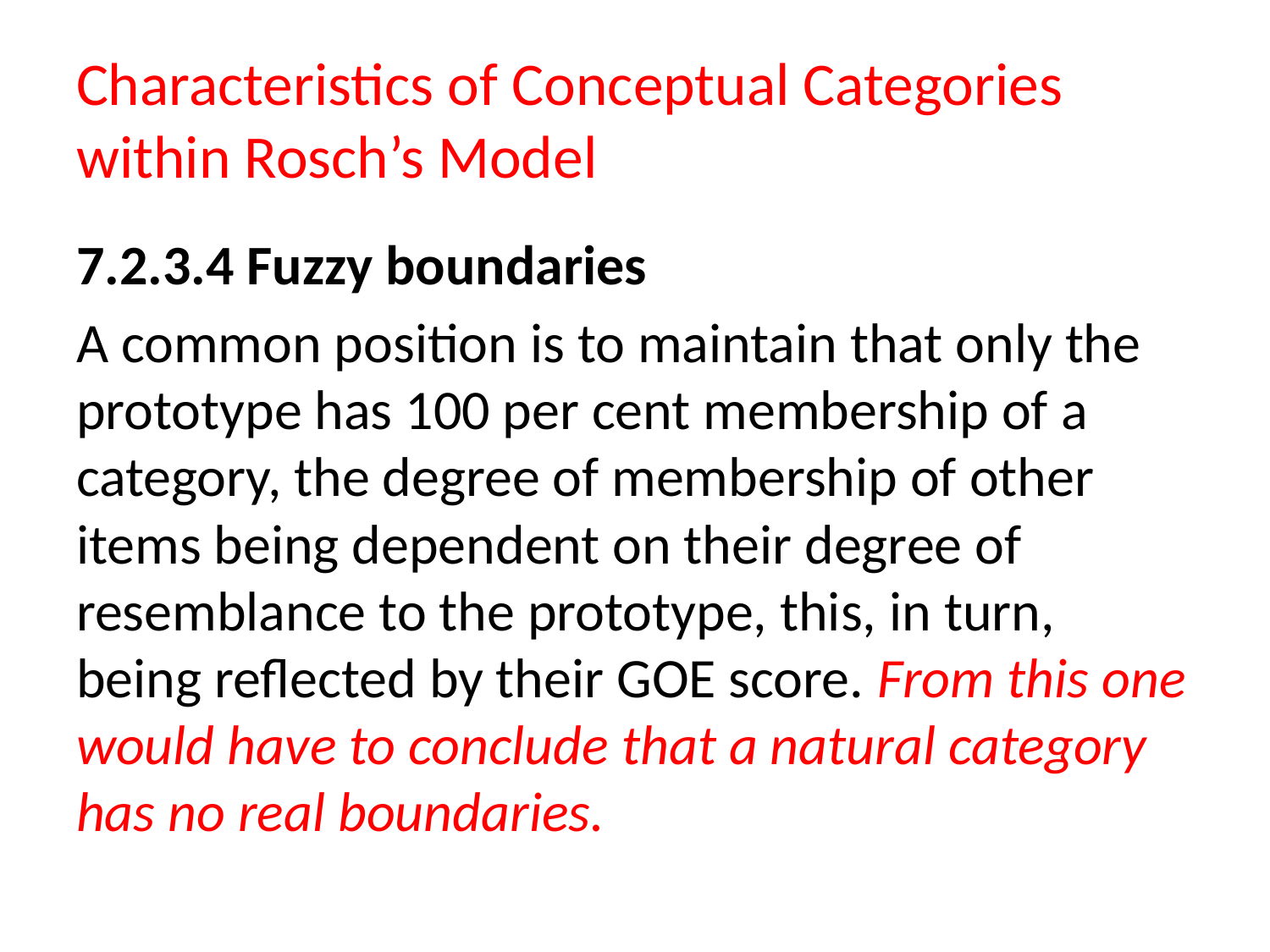

# Characteristics of Conceptual Categories within Rosch’s Model
7.2.3.4 Fuzzy boundaries
A common position is to maintain that only the prototype has 100 per cent membership of a category, the degree of membership of other items being dependent on their degree of resemblance to the prototype, this, in turn, being reflected by their GOE score. From this one would have to conclude that a natural category has no real boundaries.